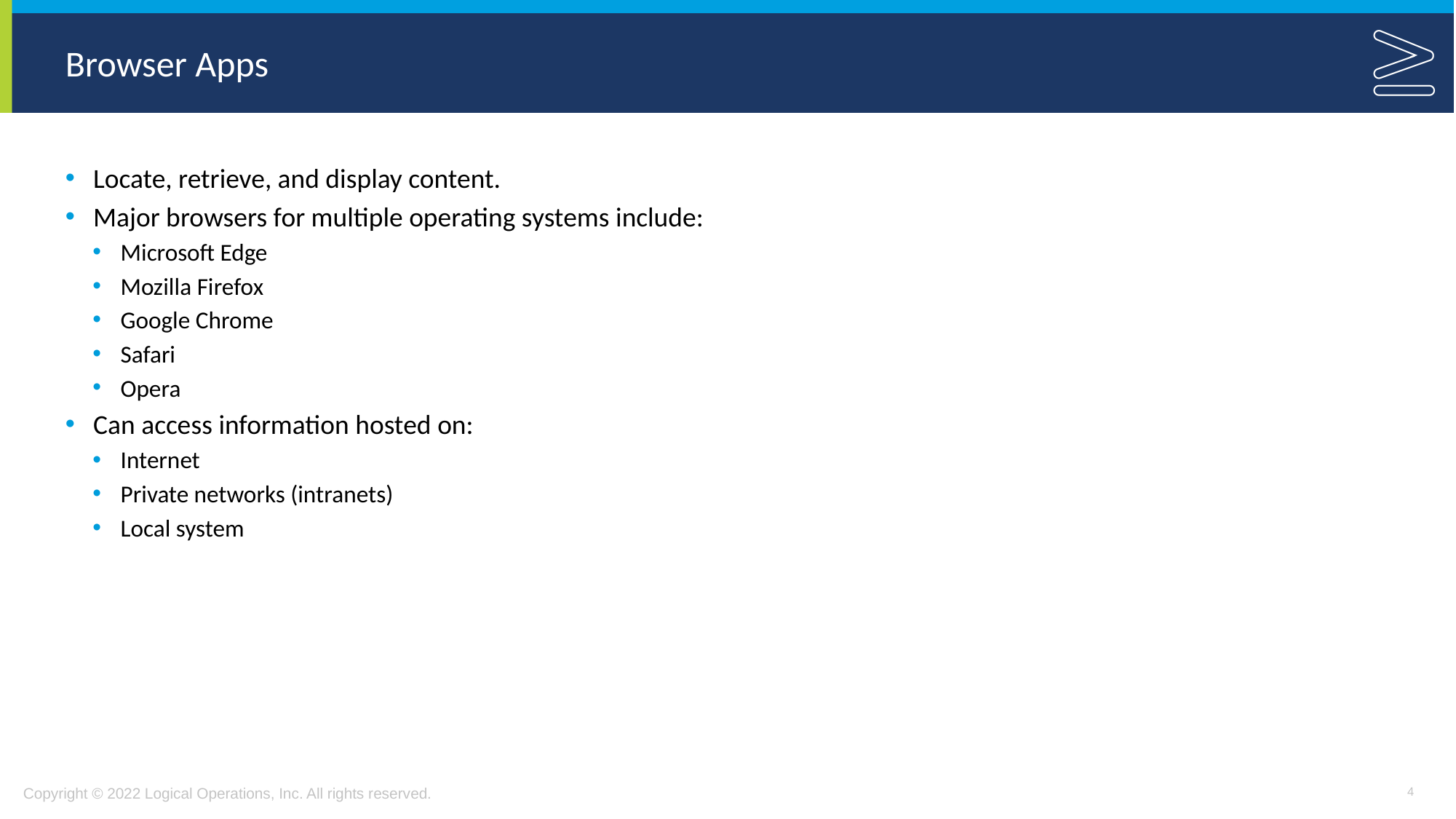

# Browser Apps
Locate, retrieve, and display content.
Major browsers for multiple operating systems include:
Microsoft Edge
Mozilla Firefox
Google Chrome
Safari
Opera
Can access information hosted on:
Internet
Private networks (intranets)
Local system
4